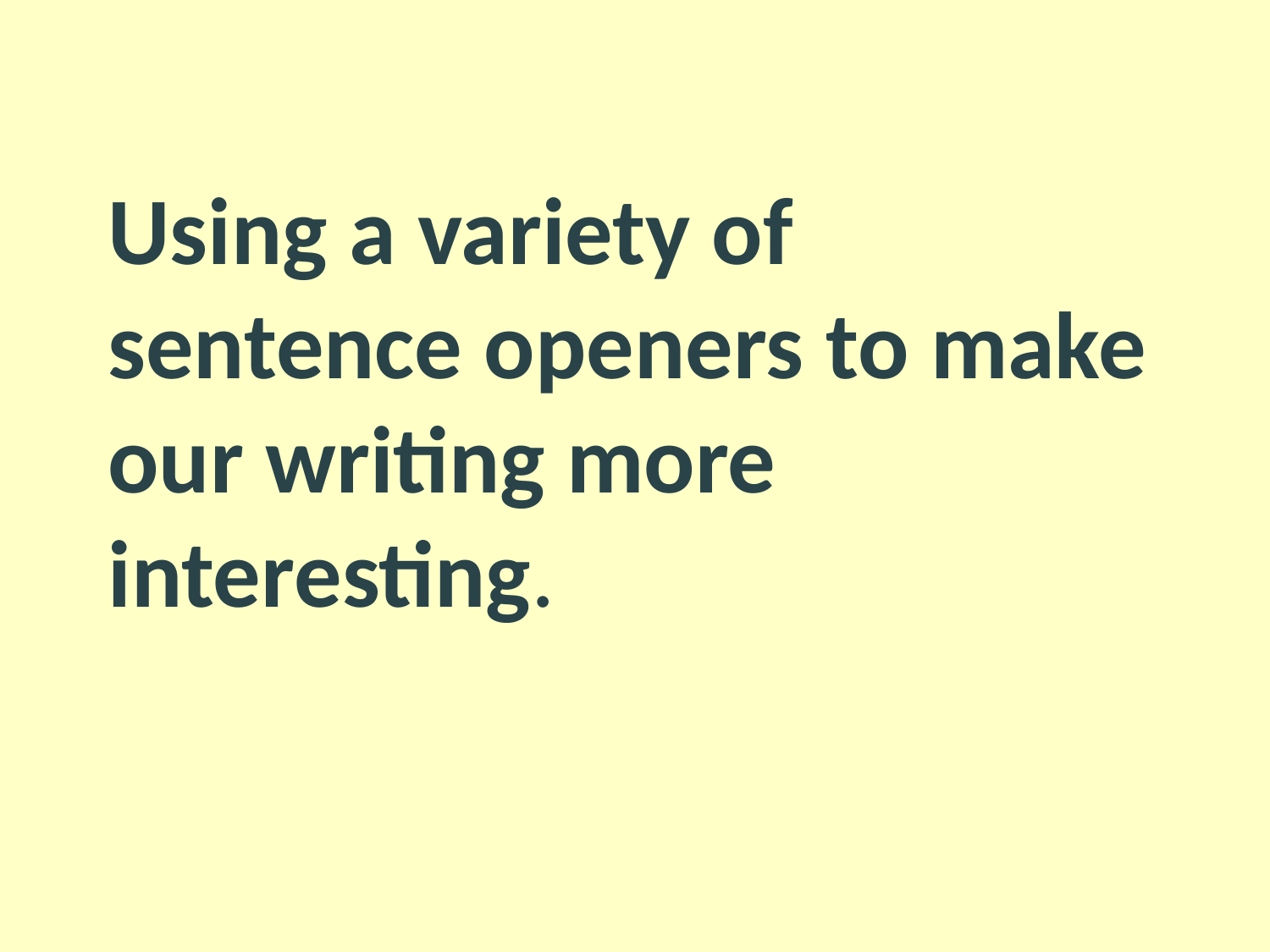

# Using a variety of sentence openers to make our writing more interesting.